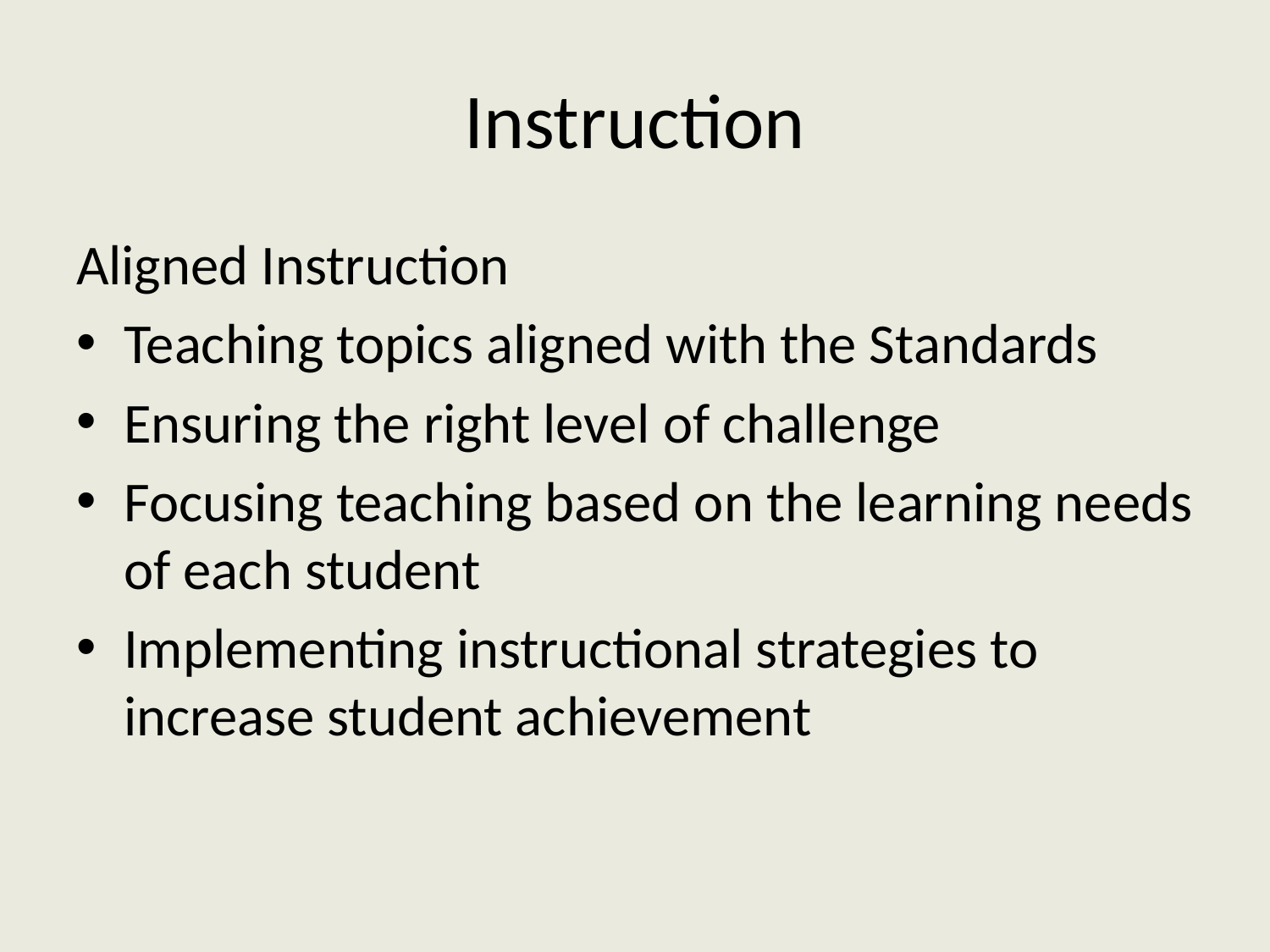

# Instruction
Aligned Instruction
Teaching topics aligned with the Standards
Ensuring the right level of challenge
Focusing teaching based on the learning needs of each student
Implementing instructional strategies to increase student achievement